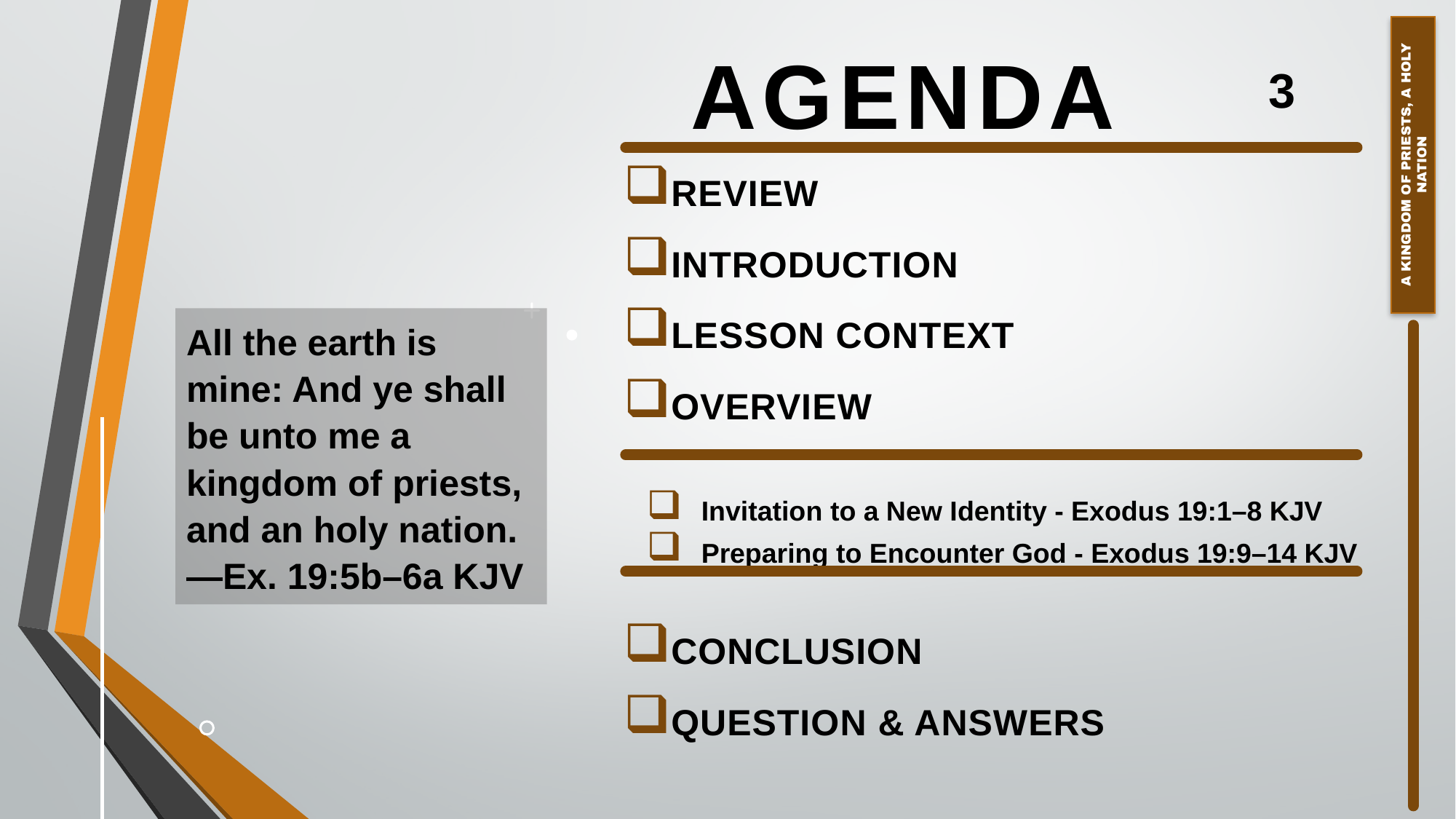

# Agenda
A Kingdom of Priests, A Holy Nation
3
Review
Introduction
Lesson Context
Overview

Invitation to a New Identity - Exodus 19:1–8 KJV
Preparing to Encounter God - Exodus 19:9–14 KJV

Conclusion
Question & Answers
All the earth is mine: And ye shall be unto me a kingdom of priests, and an holy nation. —Ex. 19:5b–6a KJV